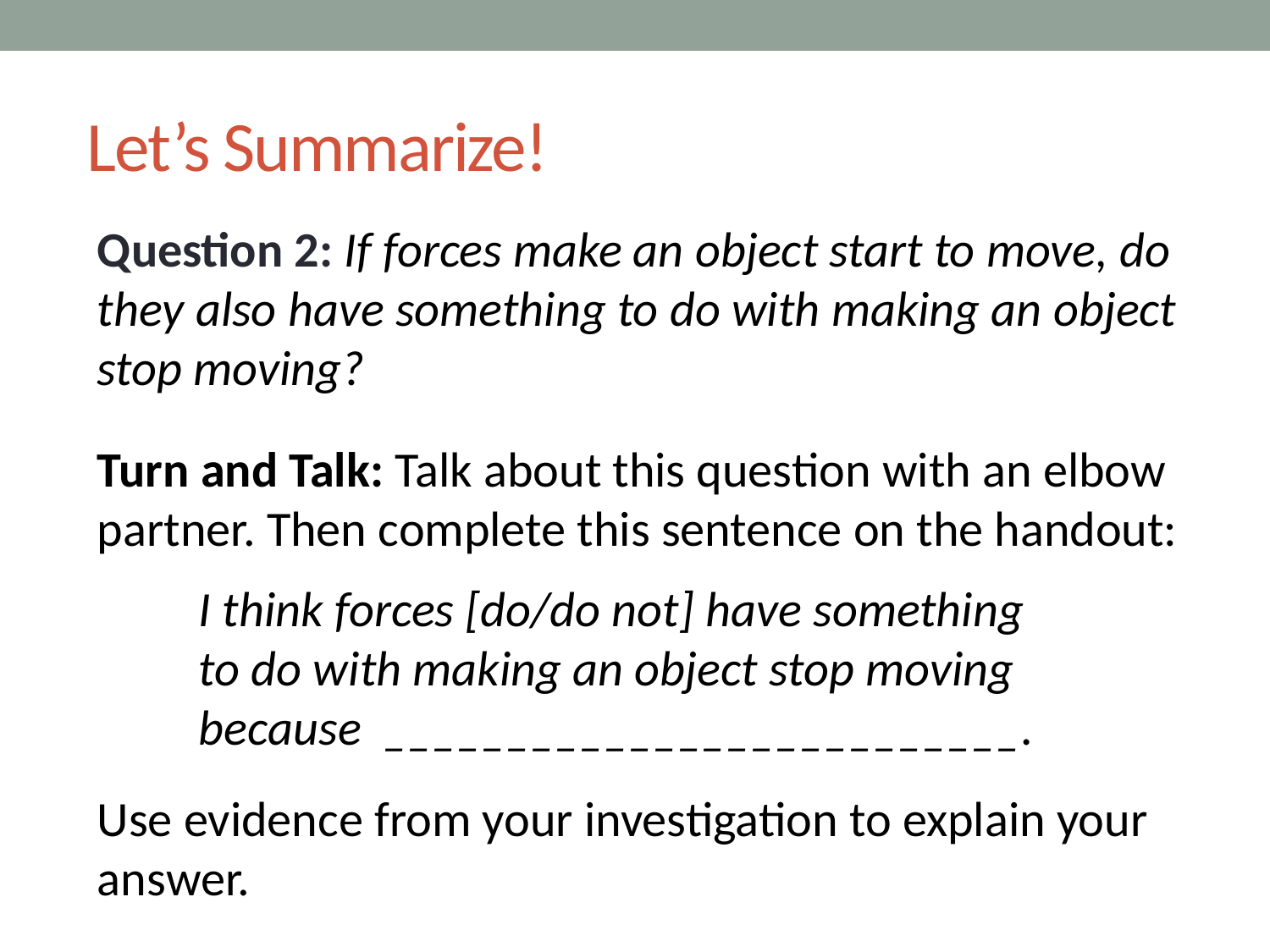

# Let’s Summarize!
Question 2: If forces make an object start to move, do they also have something to do with making an object stop moving?
Turn and Talk: Talk about this question with an elbow partner. Then complete this sentence on the handout:
I think forces [do/do not] have something
to do with making an object stop moving
because  __________________________.
Use evidence from your investigation to explain your answer.